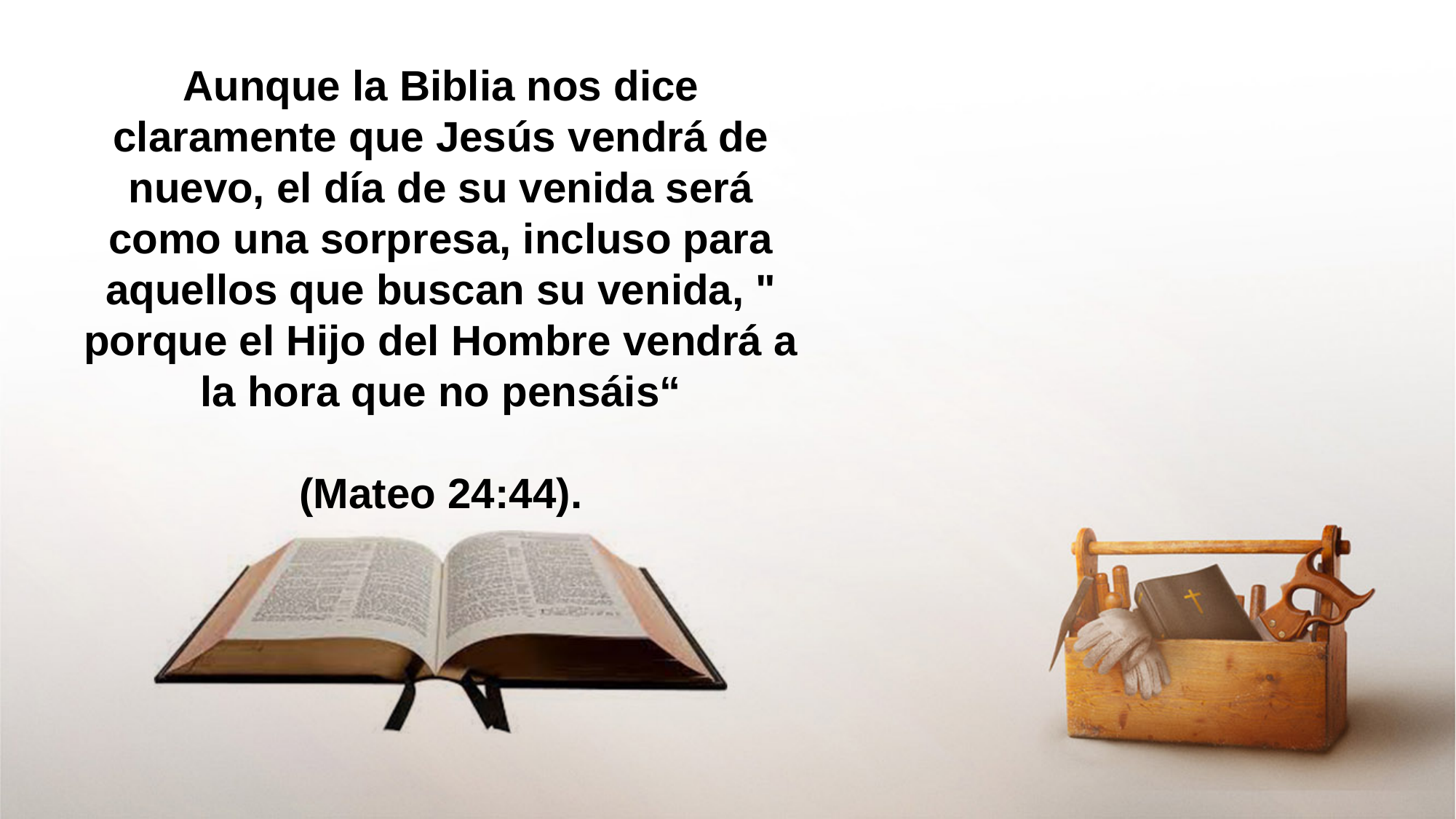

Aunque la Biblia nos dice claramente que Jesús vendrá de nuevo, el día de su venida será como una sorpresa, incluso para aquellos que buscan su venida, " porque el Hijo del Hombre vendrá a la hora que no pensáis“

(Mateo 24:44).